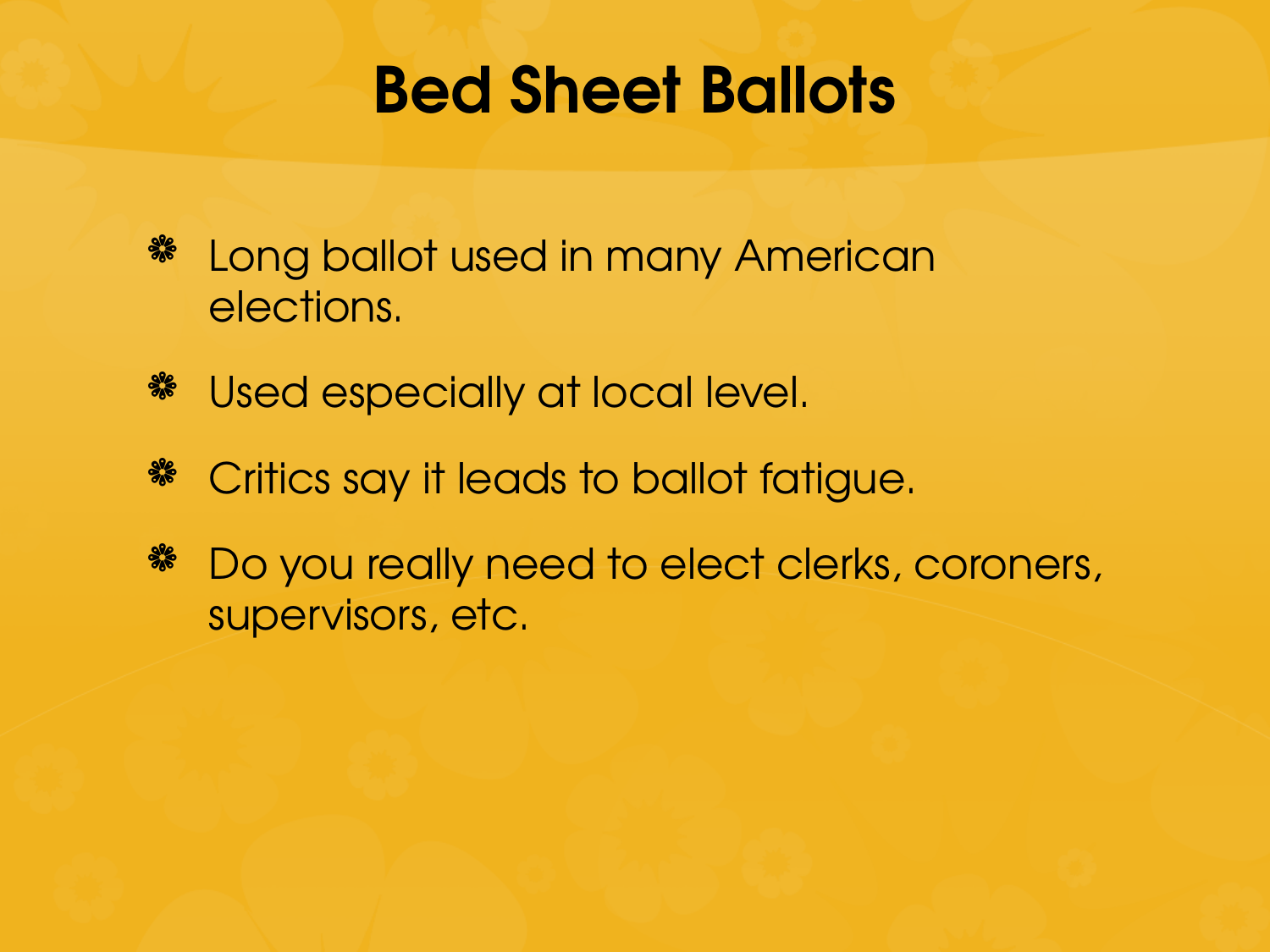

# Bed Sheet Ballots
Long ballot used in many American elections.
Used especially at local level.
Critics say it leads to ballot fatigue.
Do you really need to elect clerks, coroners, supervisors, etc.